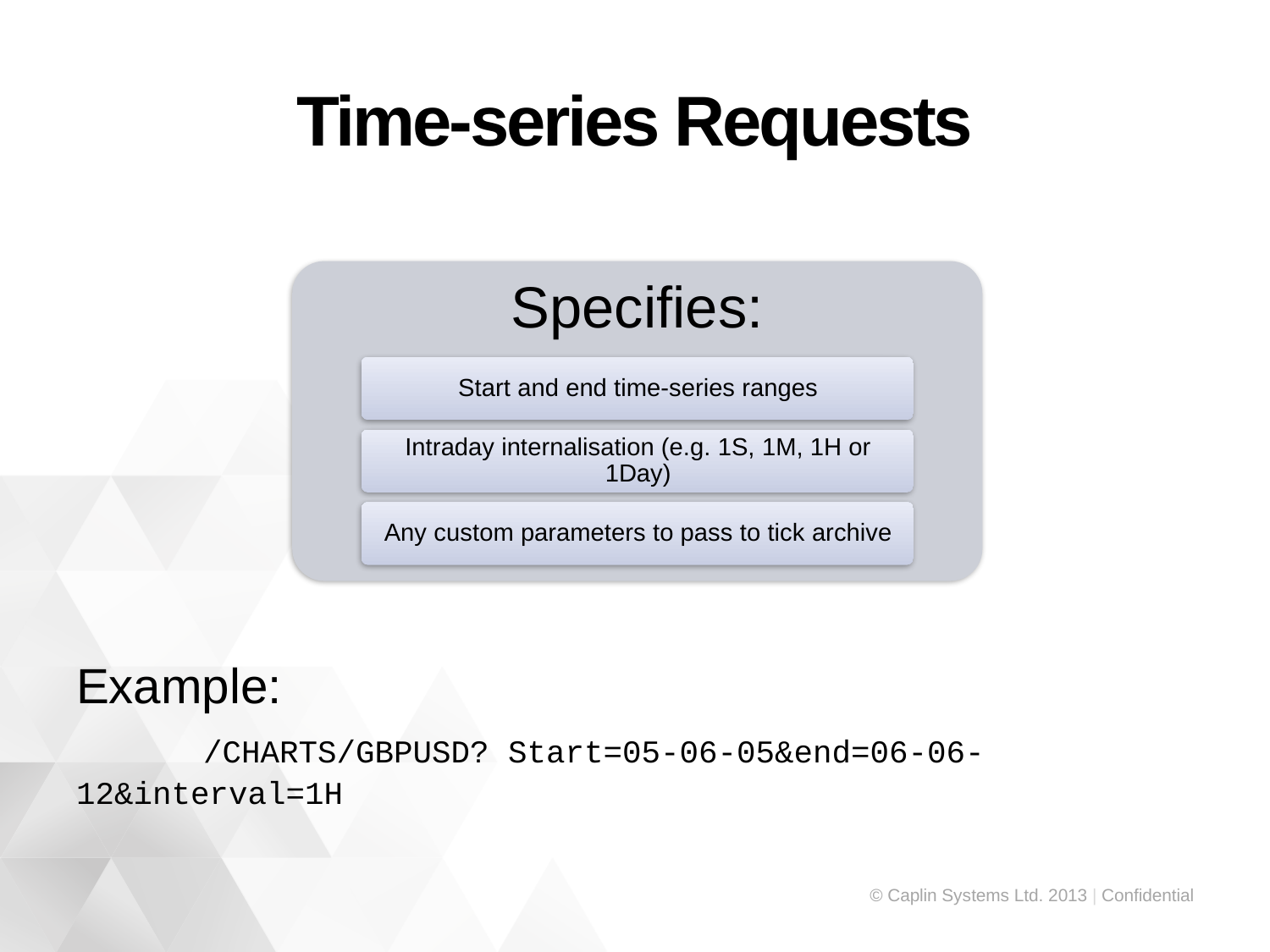

# Time-series Requests
Specifies:
Start and end time-series ranges
Intraday internalisation (e.g. 1S, 1M, 1H or 1Day)
Any custom parameters to pass to tick archive

Example:
	/CHARTS/GBPUSD? Start=05-06-05&end=06-06-12&interval=1H